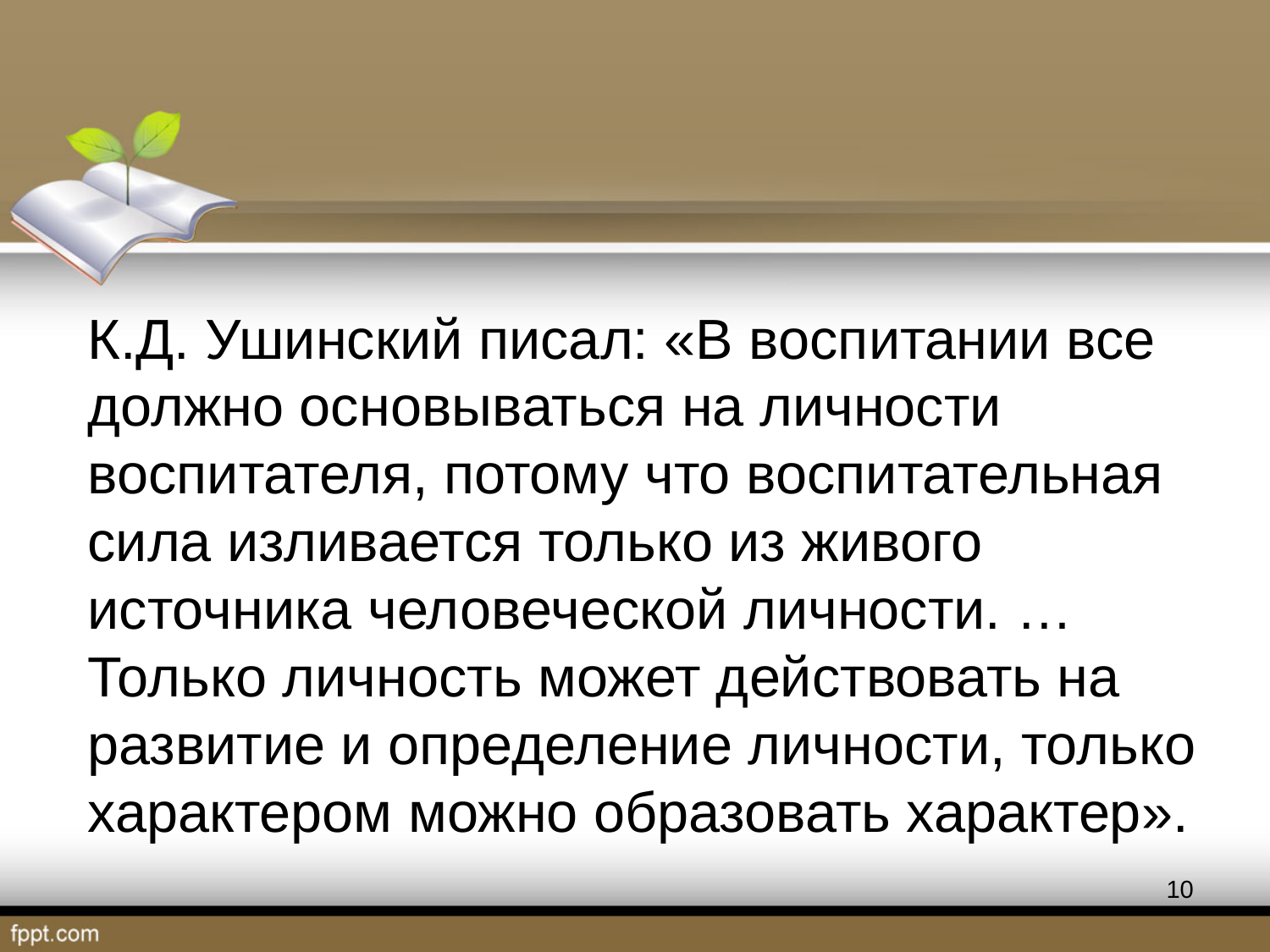

К.Д. Ушинский писал: «В воспитании все должно основываться на личности воспитателя, потому что воспитательная сила изливается только из живого источника человеческой личности. … Только личность может действовать на развитие и определение личности, только характером можно образовать характер».
10